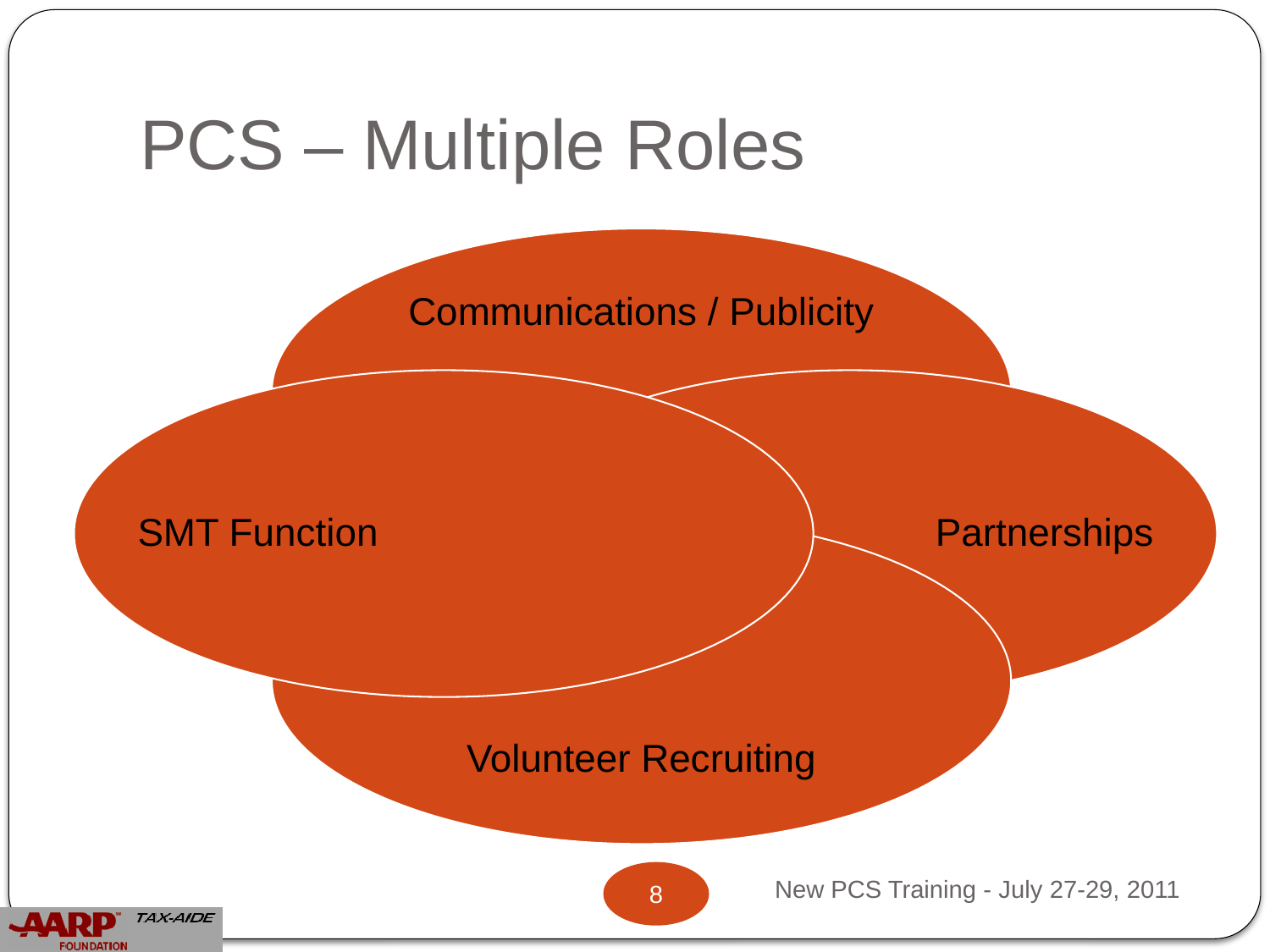

# PCS – Multiple Roles
Communications / Publicity
SMT Function
Partnerships
Volunteer Recruiting
New PCS Training - July 27-29, 2011
8